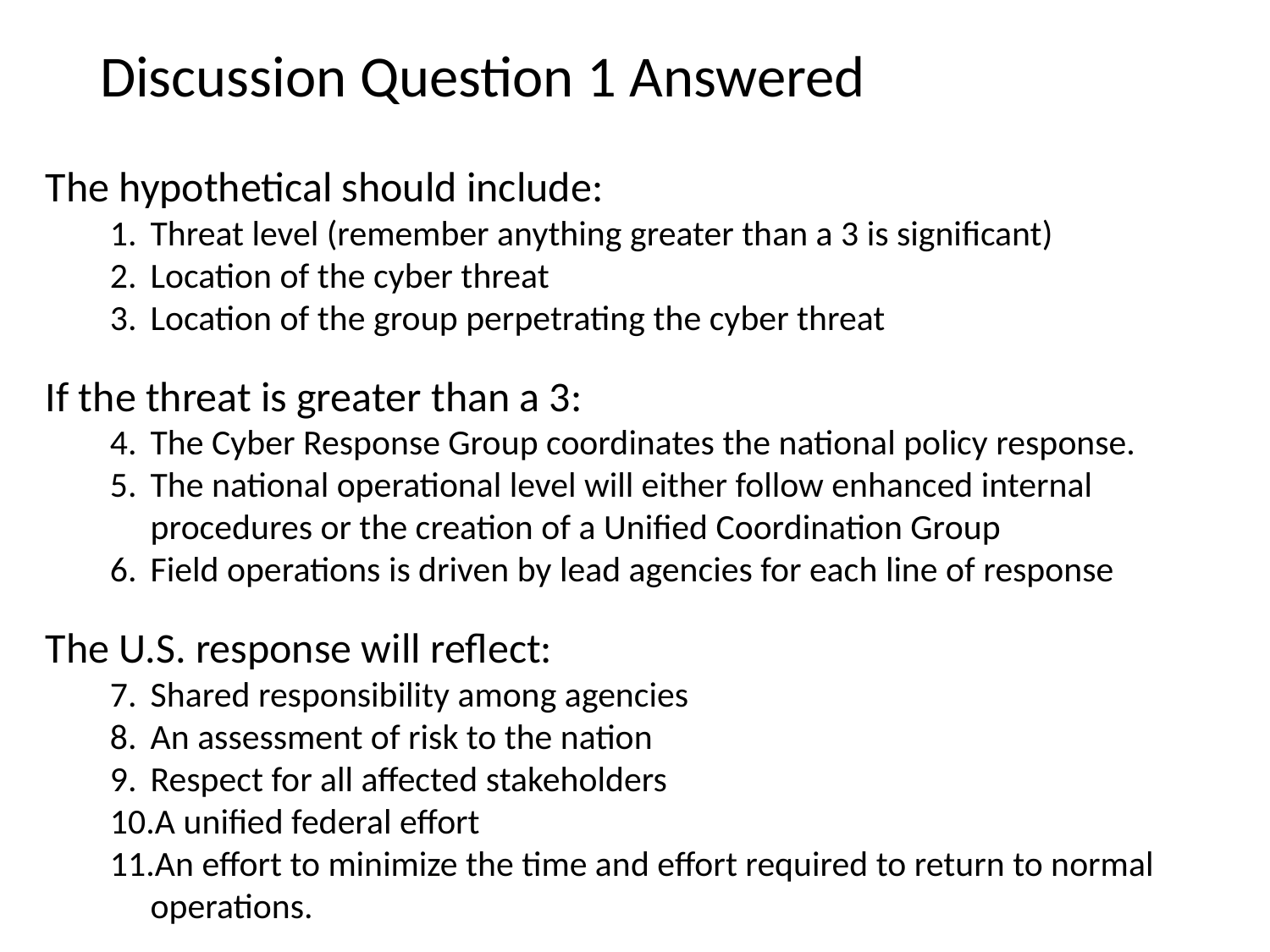

# Discussion Question 1 Answered
The hypothetical should include:
Threat level (remember anything greater than a 3 is significant)
Location of the cyber threat
Location of the group perpetrating the cyber threat

If the threat is greater than a 3:
The Cyber Response Group coordinates the national policy response.
The national operational level will either follow enhanced internal procedures or the creation of a Unified Coordination Group
Field operations is driven by lead agencies for each line of response

The U.S. response will reflect:
Shared responsibility among agencies
An assessment of risk to the nation
Respect for all affected stakeholders
A unified federal effort
An effort to minimize the time and effort required to return to normal operations.